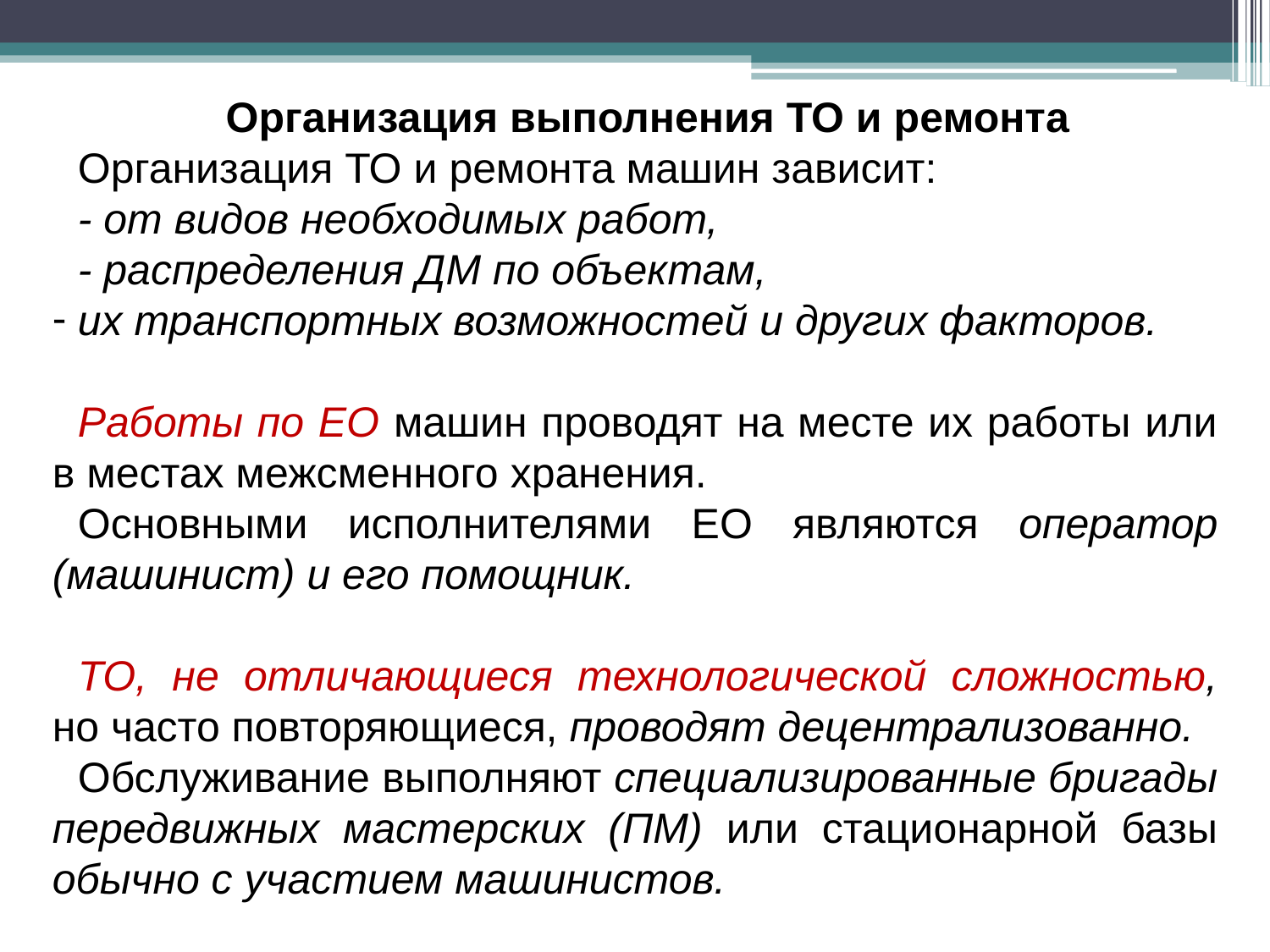

Организация выполнения ТО и ремонта
Организация ТО и ремонта машин зависит:
- от видов необходимых работ,
- распределения ДМ по объектам,
их транспортных возможностей и других факторов.

Работы по ЕО машин проводят на месте их работы или в местах межсменного хранения.
Основными исполнителями ЕО являются оператор (машинист) и его помощник.

ТО, не отличающиеся технологической сложностью, но часто повторяющиеся, проводят децентрализованно.
Обслуживание выполняют специализированные бригады передвижных мастерских (ПМ) или стационарной базы обычно с участием машинистов.